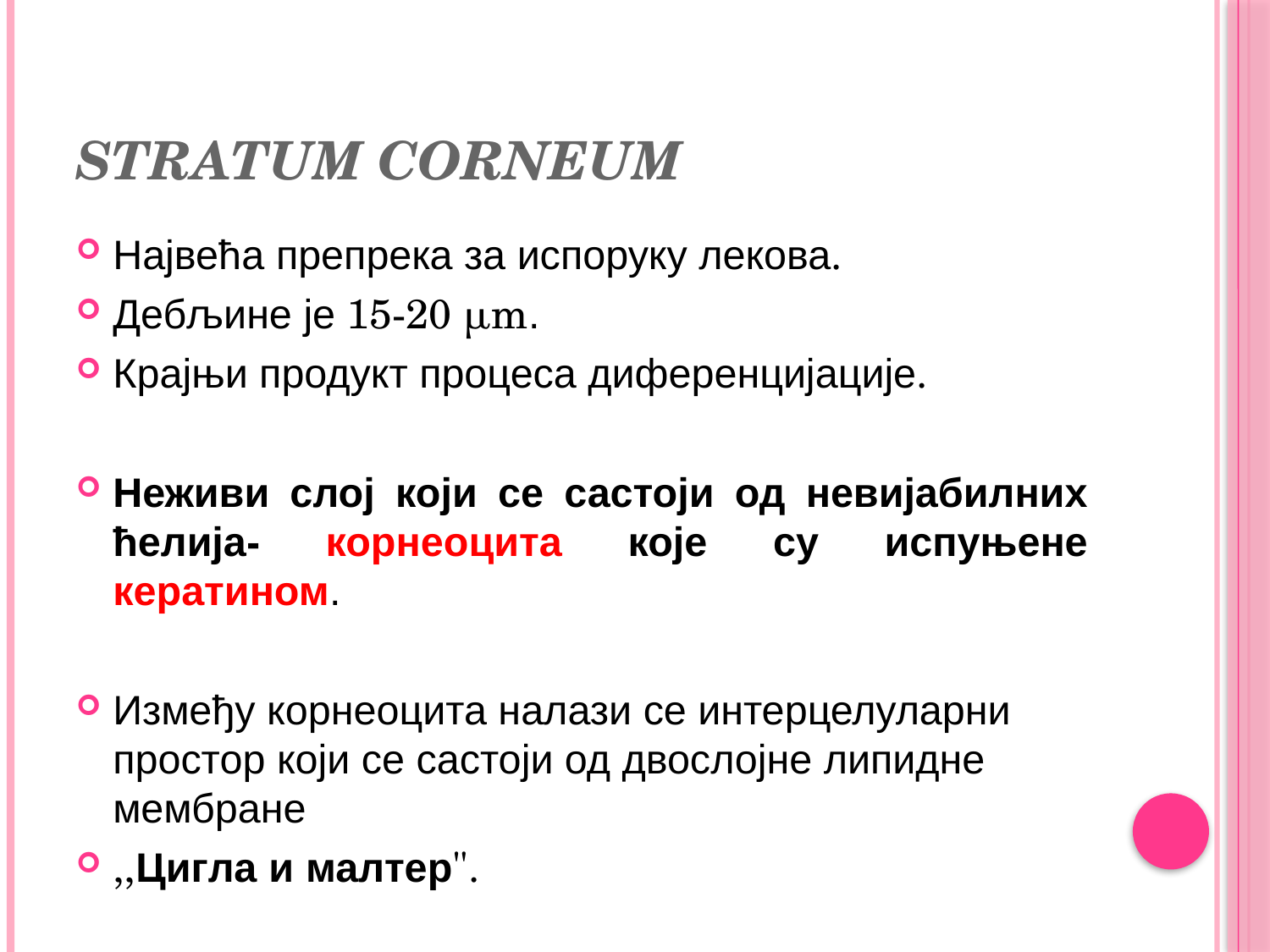

# stratum corneum
Највећа препрека за испоруку лекова.
Дебљине је 15-20 μm.
Крајњи продукт процеса диференцијације.

Неживи слој који се састоји од невијабилних ћелија- корнеоцита које су испуњене кератином.

Између корнеоцита налази се интерцелуларни простор који се састоји од двослојне липидне мембране
,,Цигла и малтер".